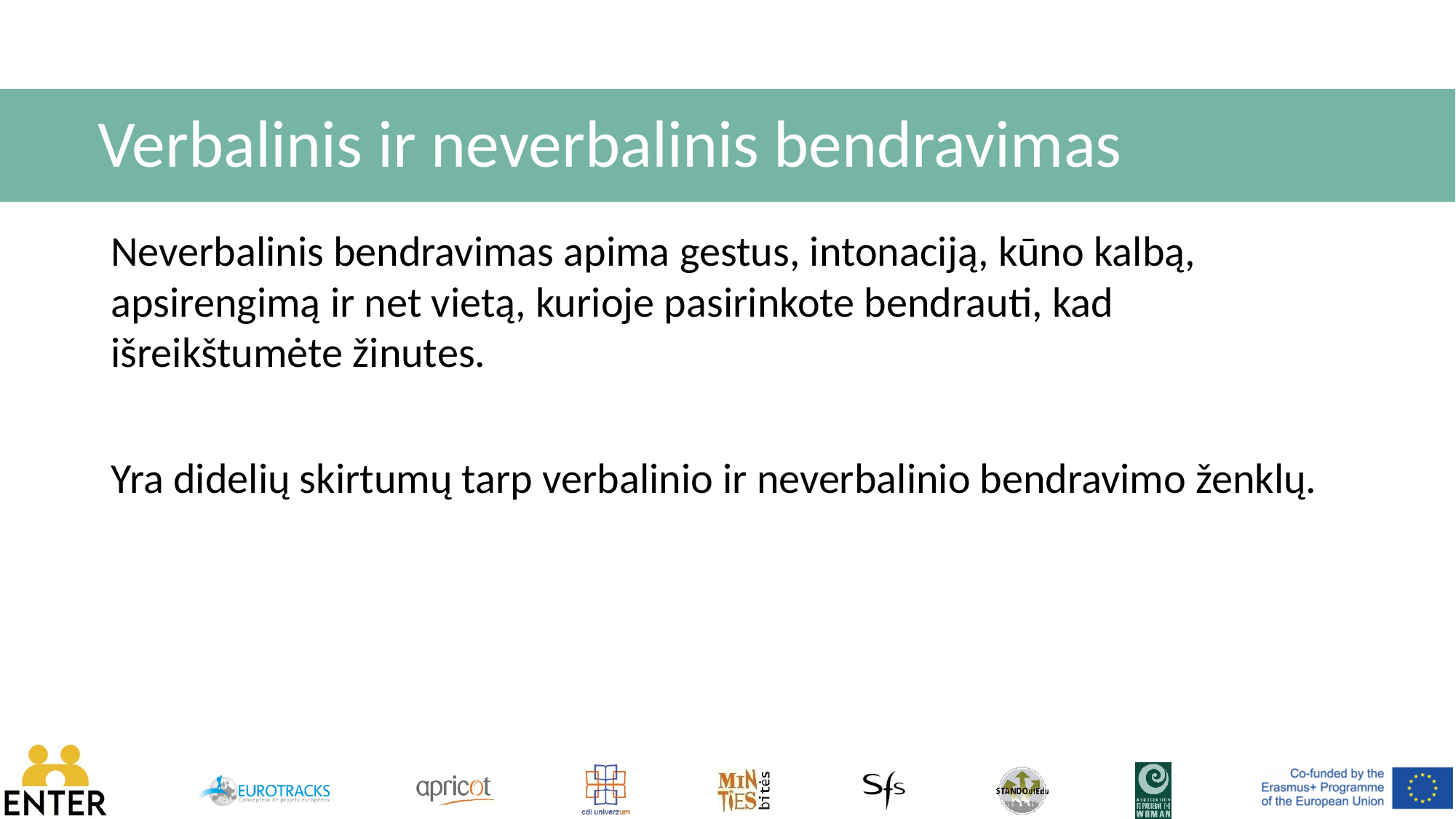

# Verbalinis ir neverbalinis bendravimas
Neverbalinis bendravimas apima gestus, intonaciją, kūno kalbą, apsirengimą ir net vietą, kurioje pasirinkote bendrauti, kad išreikštumėte žinutes.

Yra didelių skirtumų tarp verbalinio ir neverbalinio bendravimo ženklų.